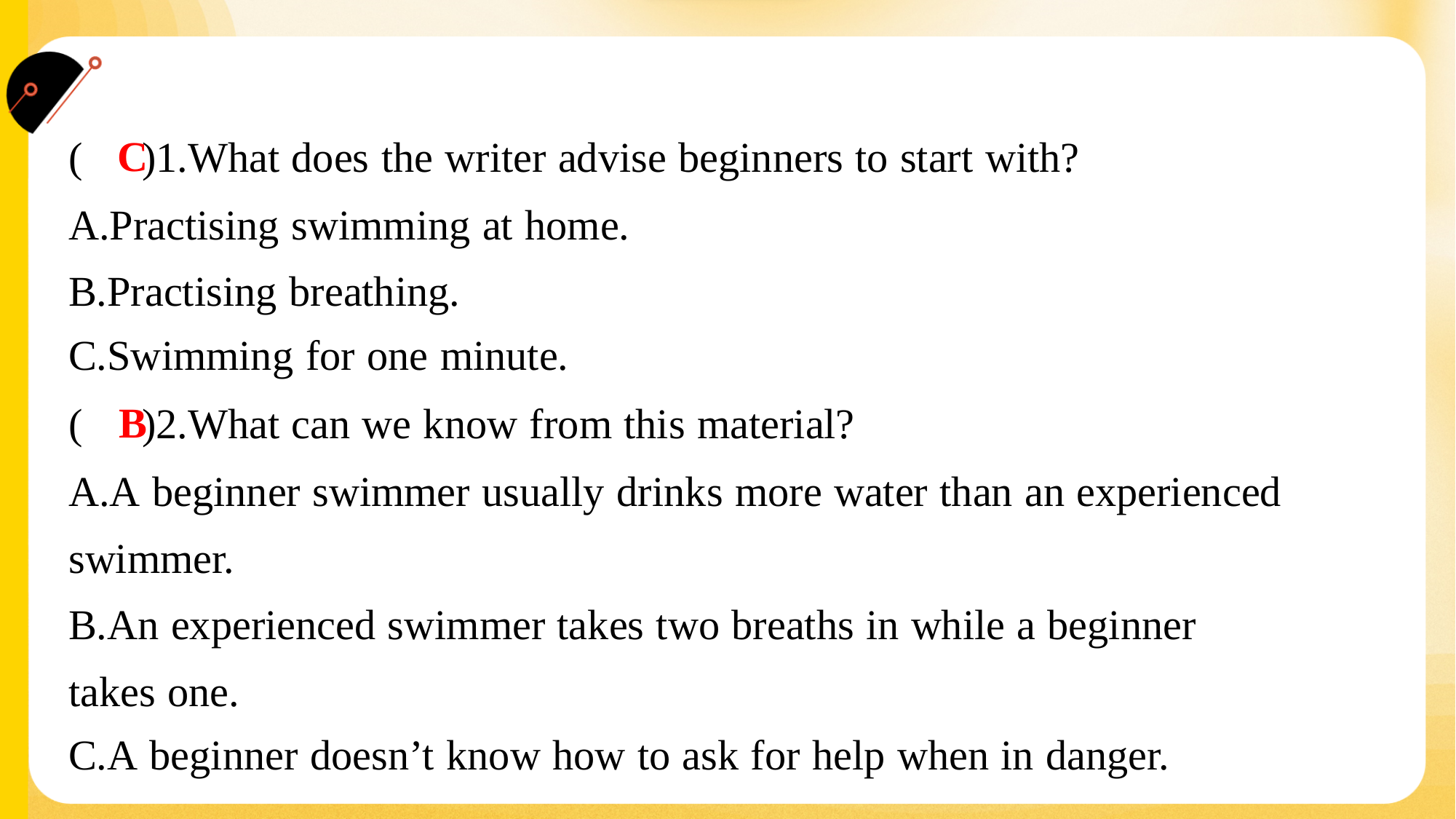

C
(     )1.What does the writer advise beginners to start with?
A.Practising swimming at home.
B.Practising breathing.
C.Swimming for one minute.
B
(     )2.What can we know from this material?
A.A beginner swimmer usually drinks more water than an experienced
swimmer.
B.An experienced swimmer takes two breaths in while a beginner
takes one.
C.A beginner doesn’t know how to ask for help when in danger.